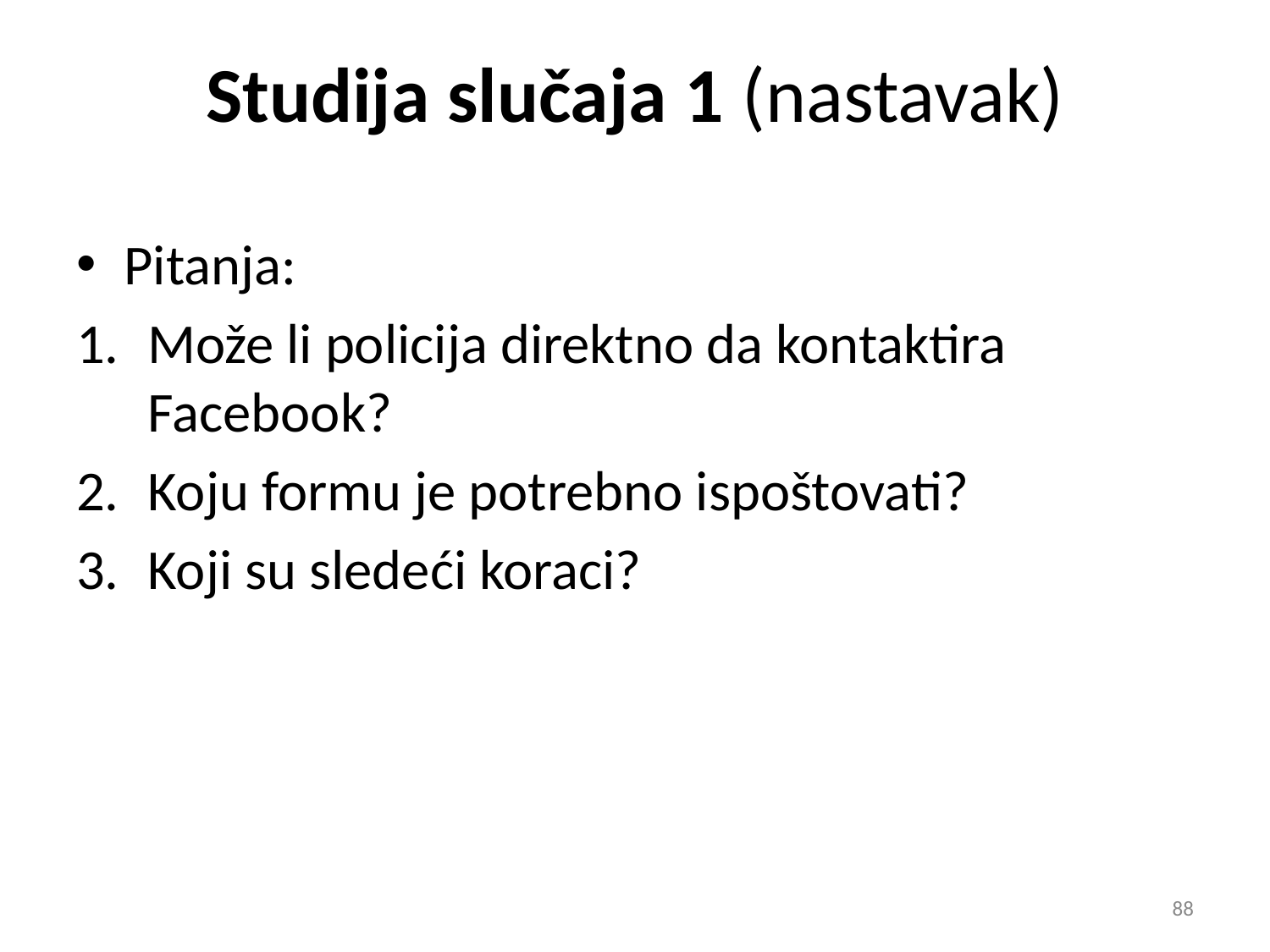

# Studija slučaja 1 (nastavak)
Pitanja:
Može li policija direktno da kontaktira Facebook?
Koju formu je potrebno ispoštovati?
Koji su sledeći koraci?
88